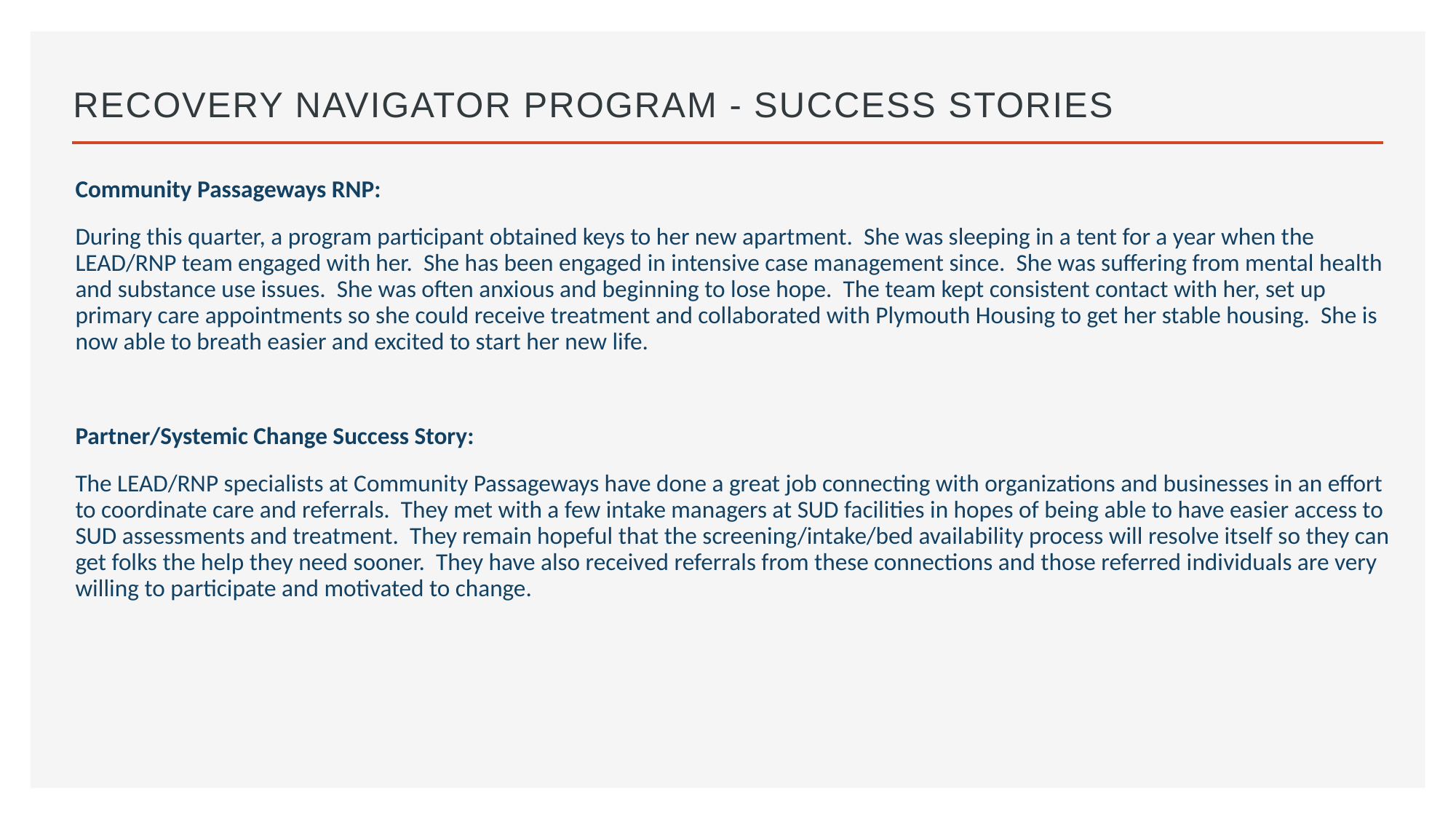

# Recovery Navigator Program - Success Stories
Community Passageways RNP:
During this quarter, a program participant obtained keys to her new apartment.  She was sleeping in a tent for a year when the LEAD/RNP team engaged with her.  She has been engaged in intensive case management since.  She was suffering from mental health and substance use issues.  She was often anxious and beginning to lose hope.  The team kept consistent contact with her, set up primary care appointments so she could receive treatment and collaborated with Plymouth Housing to get her stable housing.  She is now able to breath easier and excited to start her new life.

Partner/Systemic Change Success Story:
The LEAD/RNP specialists at Community Passageways have done a great job connecting with organizations and businesses in an effort to coordinate care and referrals.  They met with a few intake managers at SUD facilities in hopes of being able to have easier access to SUD assessments and treatment.  They remain hopeful that the screening/intake/bed availability process will resolve itself so they can get folks the help they need sooner.  They have also received referrals from these connections and those referred individuals are very willing to participate and motivated to change.